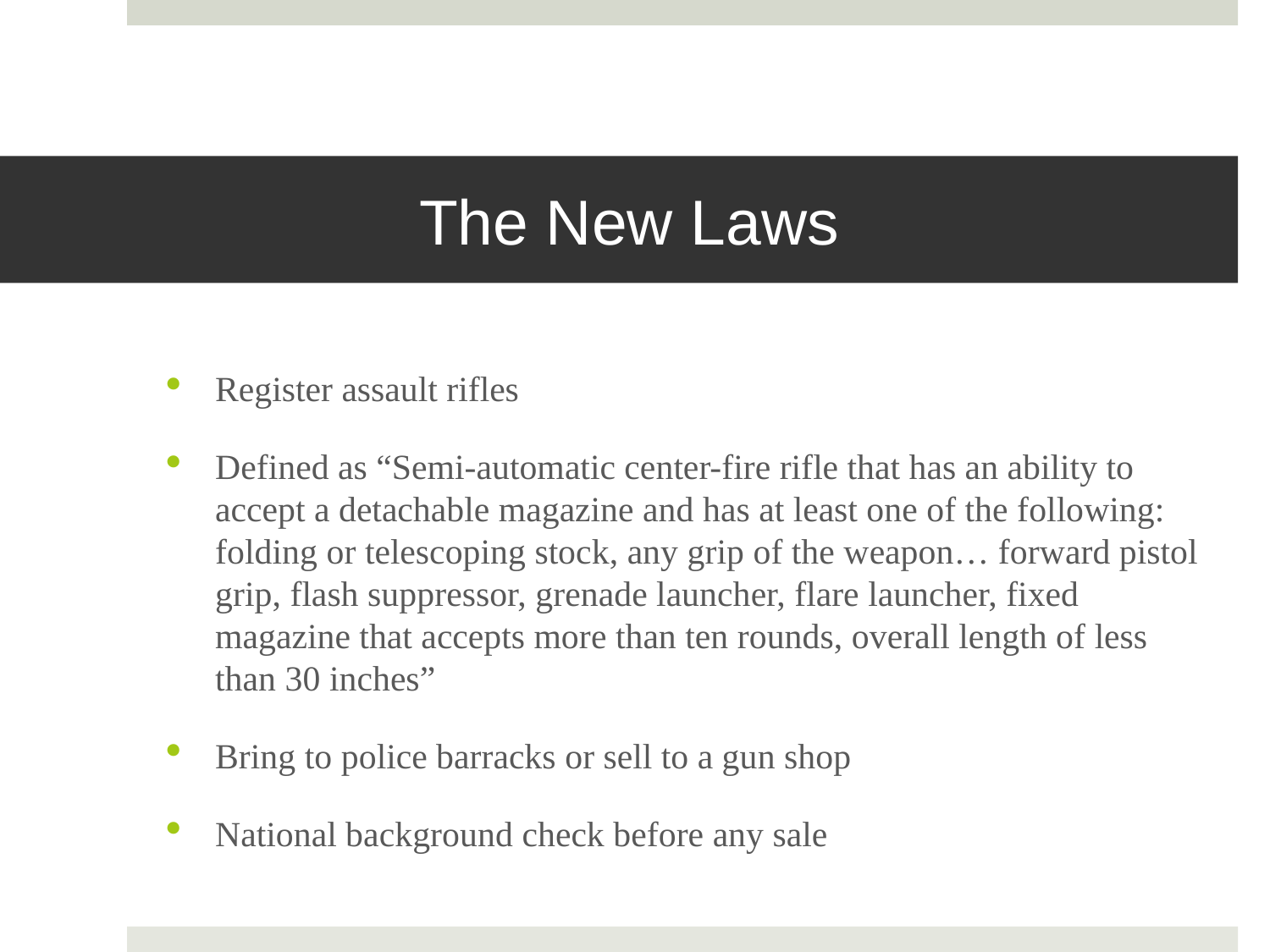

# The New Laws
Register assault rifles
Defined as “Semi-automatic center-fire rifle that has an ability to accept a detachable magazine and has at least one of the following: folding or telescoping stock, any grip of the weapon… forward pistol grip, flash suppressor, grenade launcher, flare launcher, fixed magazine that accepts more than ten rounds, overall length of less than 30 inches”
Bring to police barracks or sell to a gun shop
National background check before any sale